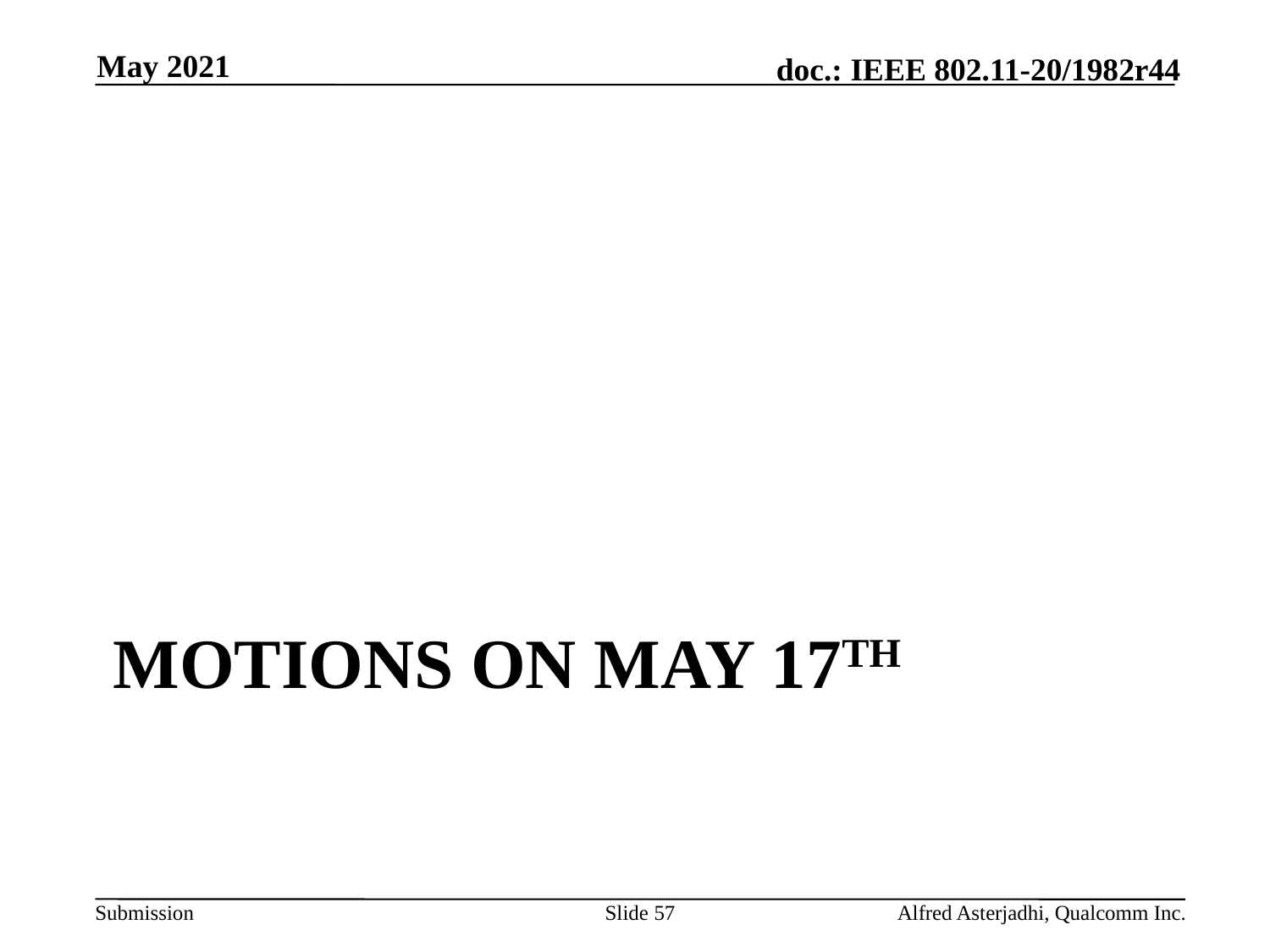

May 2021

# Motions on May 17th
Slide 57
Alfred Asterjadhi, Qualcomm Inc.